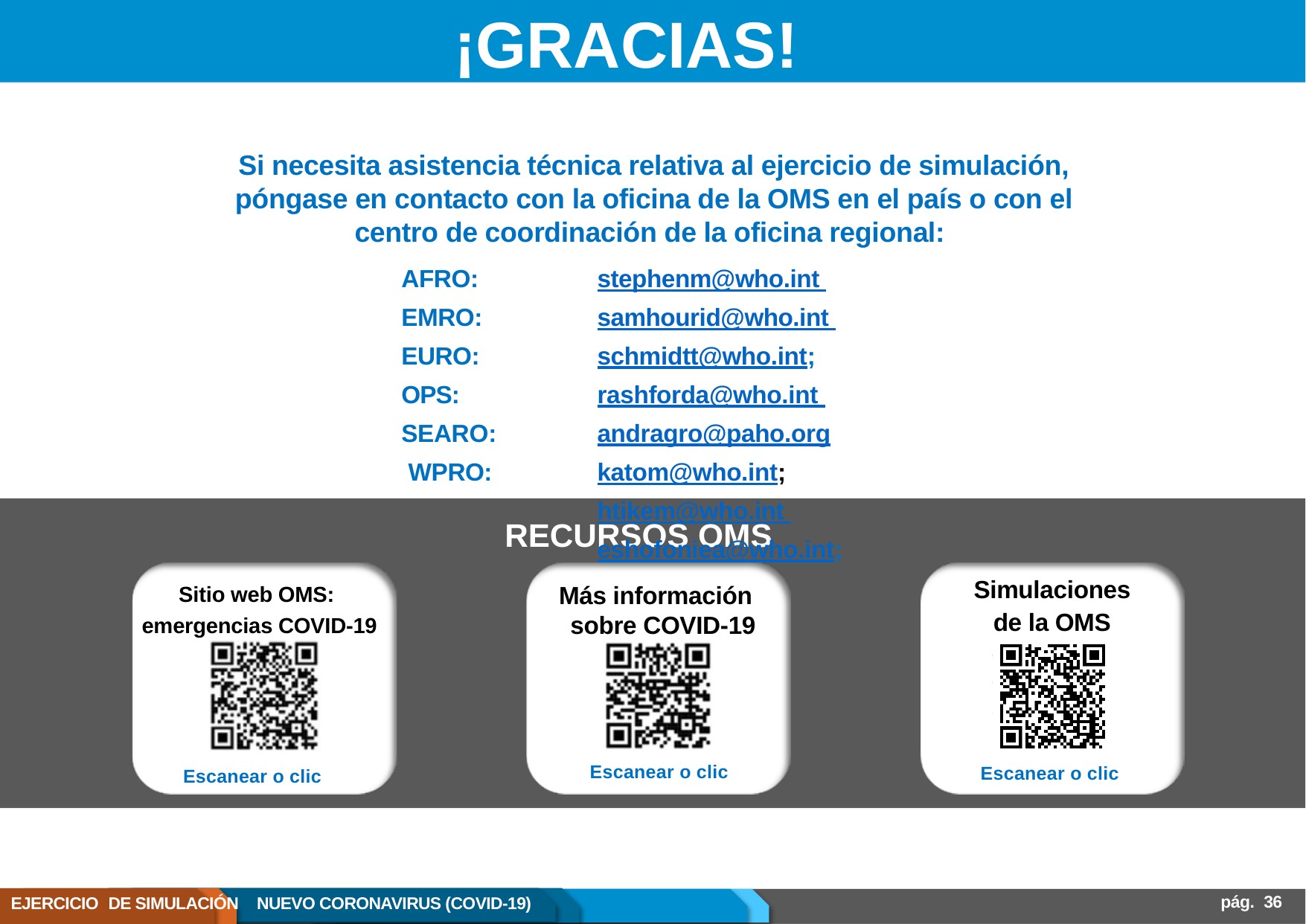

# ¡GRACIAS!
Si necesita asistencia técnica relativa al ejercicio de simulación, póngase en contacto con la oficina de la OMS en el país o con el centro de coordinación de la oficina regional:

AFRO:  EMRO:  EURO:  OPS:  SEARO:  WPRO:
stephenm@who.int  samhourid@who.int  schmidtt@who.int; rashforda@who.int  andragro@paho.org
katom@who.int; htikem@who.int  eshofoniea@who.int;

RECURSOS OMS
Más información sobre COVID-19

Simulaciones
de la OMS
Sitio web OMS:
emergencias COVID-19

ejercicios de simulación

Escanear o clic
Escanear o clic
Escanear o clic

pág.  36
EJERCICIO  DE SIMULACIÓN
NUEVO CORONAVIRUS (COVID-19)